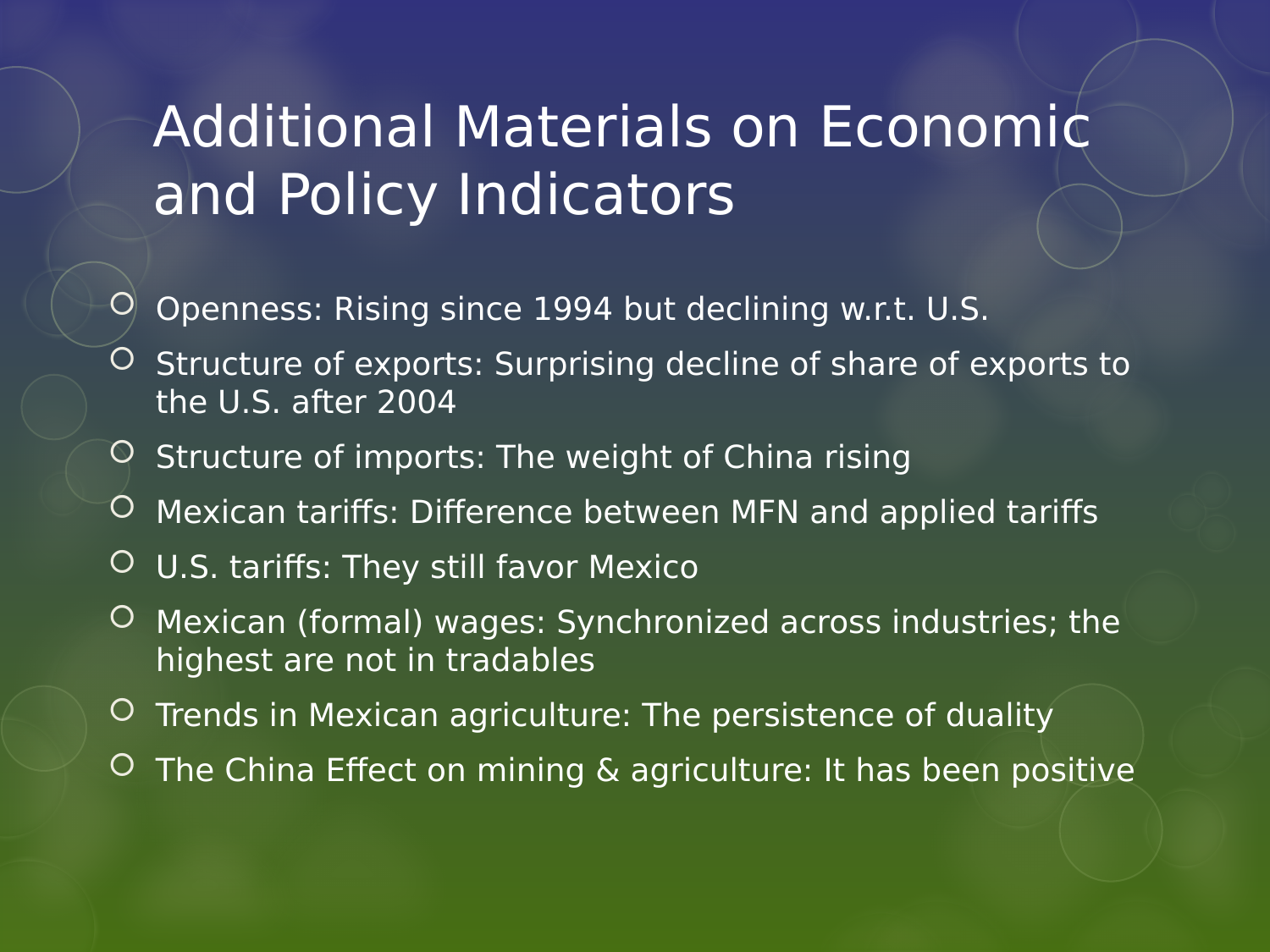

# Additional Materials on Economic and Policy Indicators
Openness: Rising since 1994 but declining w.r.t. U.S.
Structure of exports: Surprising decline of share of exports to the U.S. after 2004
Structure of imports: The weight of China rising
Mexican tariffs: Difference between MFN and applied tariffs
U.S. tariffs: They still favor Mexico
Mexican (formal) wages: Synchronized across industries; the highest are not in tradables
Trends in Mexican agriculture: The persistence of duality
The China Effect on mining & agriculture: It has been positive